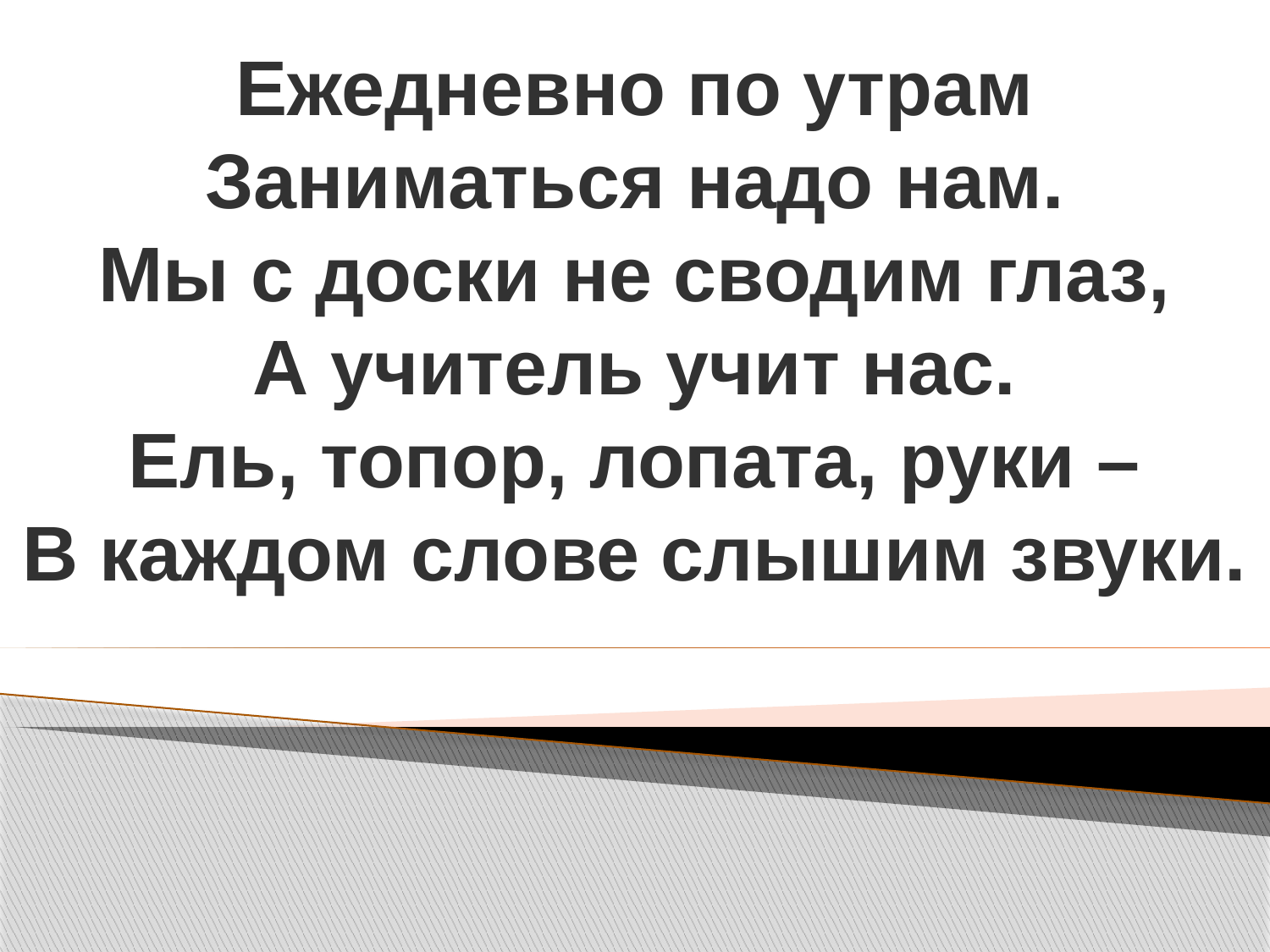

# Ежедневно по утрам Заниматься надо нам. Мы с доски не сводим глаз, А учитель учит нас. Ель, топор, лопата, руки – В каждом слове слышим звуки.